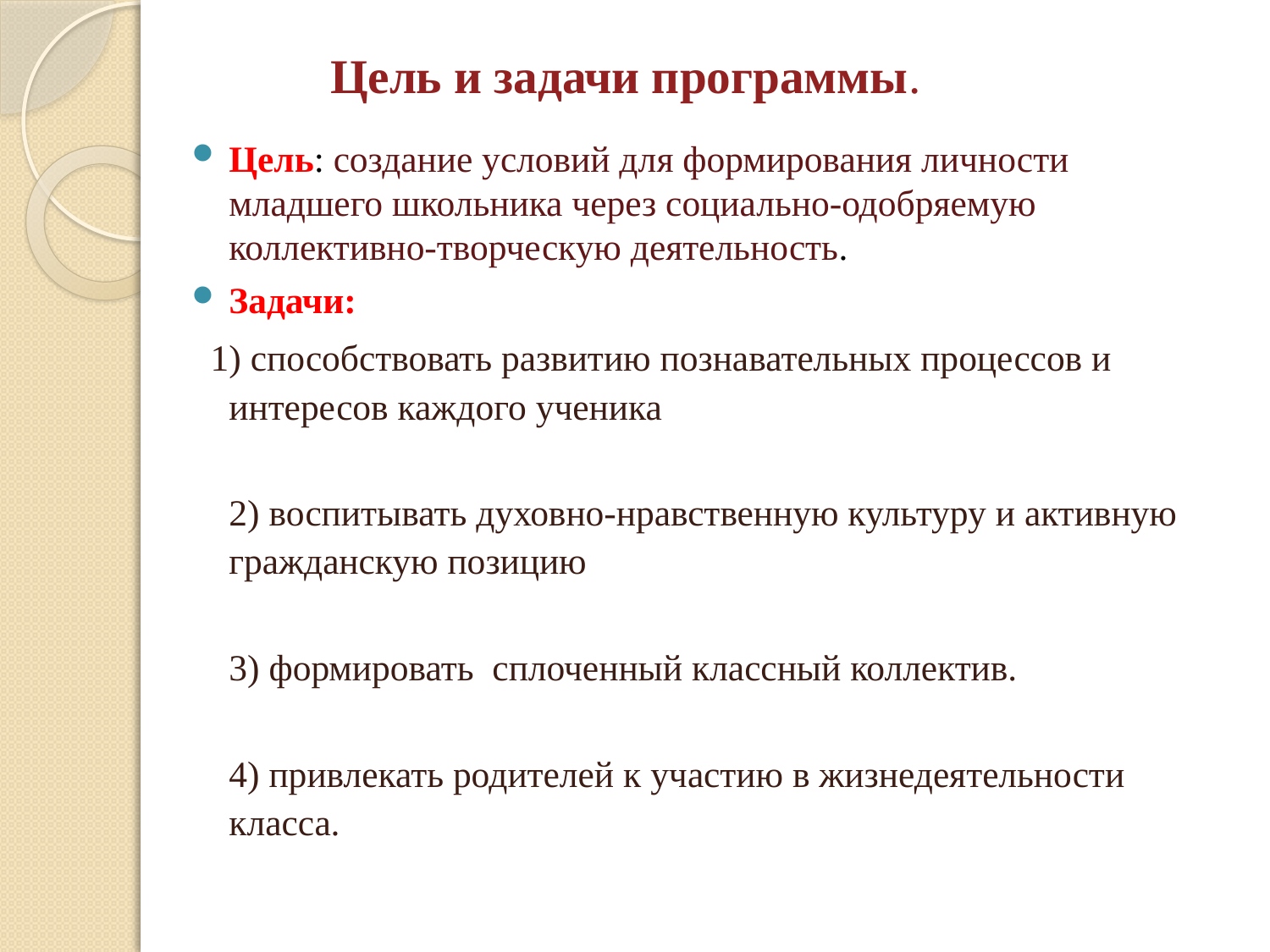

# Цель и задачи программы.
Цель: создание условий для формирования личности младшего школьника через социально-одобряемую коллективно-творческую деятельность.
Задачи:
  1) способствовать развитию познавательных процессов и интересов каждого ученика
2) воспитывать духовно-нравственную культуру и активную гражданскую позицию
3) формировать  сплоченный классный коллектив.
4) привлекать родителей к участию в жизнедеятельности класса.